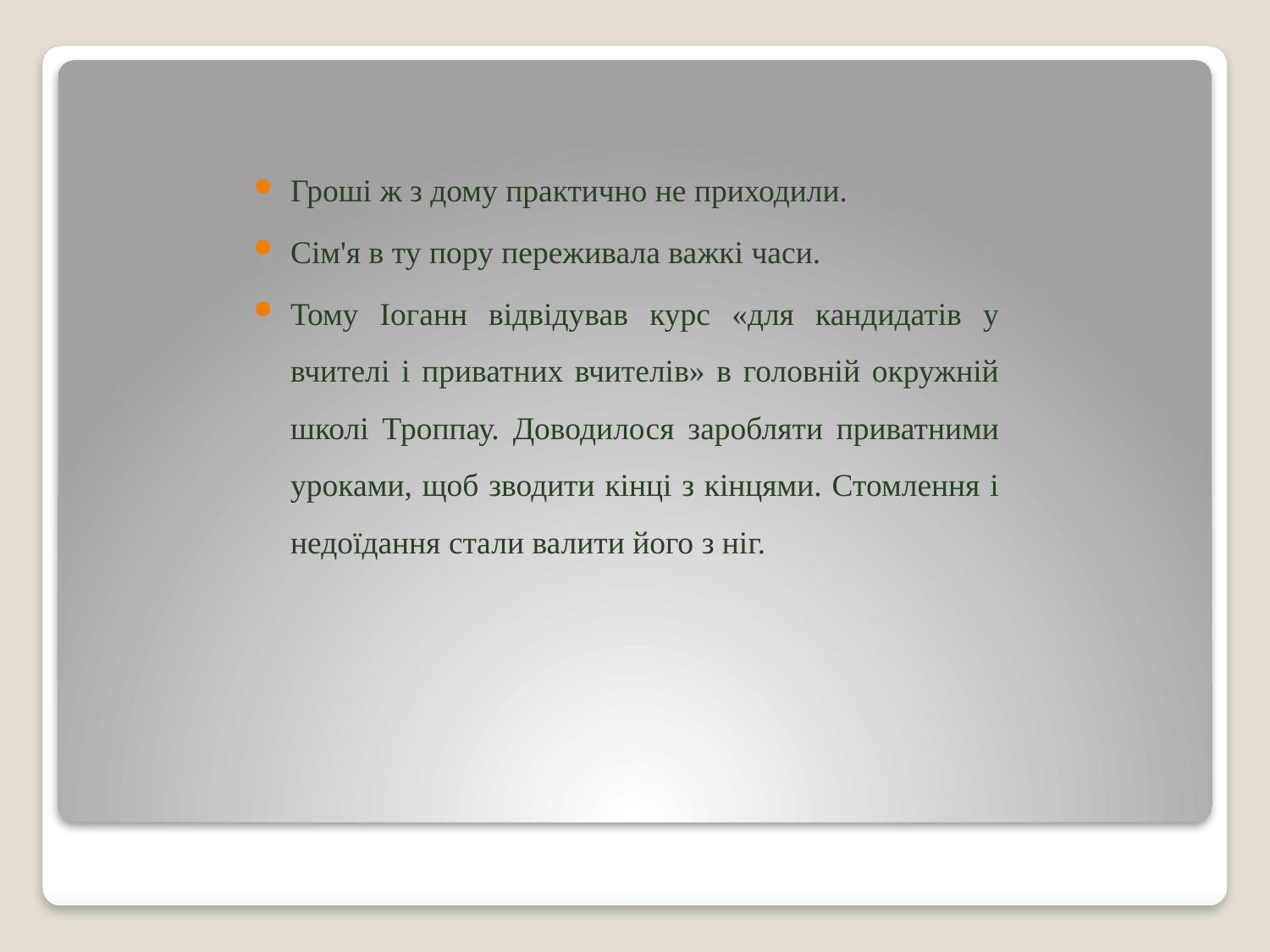

Гроші ж з дому практично не приходили.
Сім'я в ту пору переживала важкі часи.
Тому Іоганн відвідував курс «для кандидатів у вчителі і приватних вчителів» в головній окружній школі Троппау. Доводилося заробляти приватними уроками, щоб зводити кінці з кінцями. Стомлення і недоїдання стали валити його з ніг.